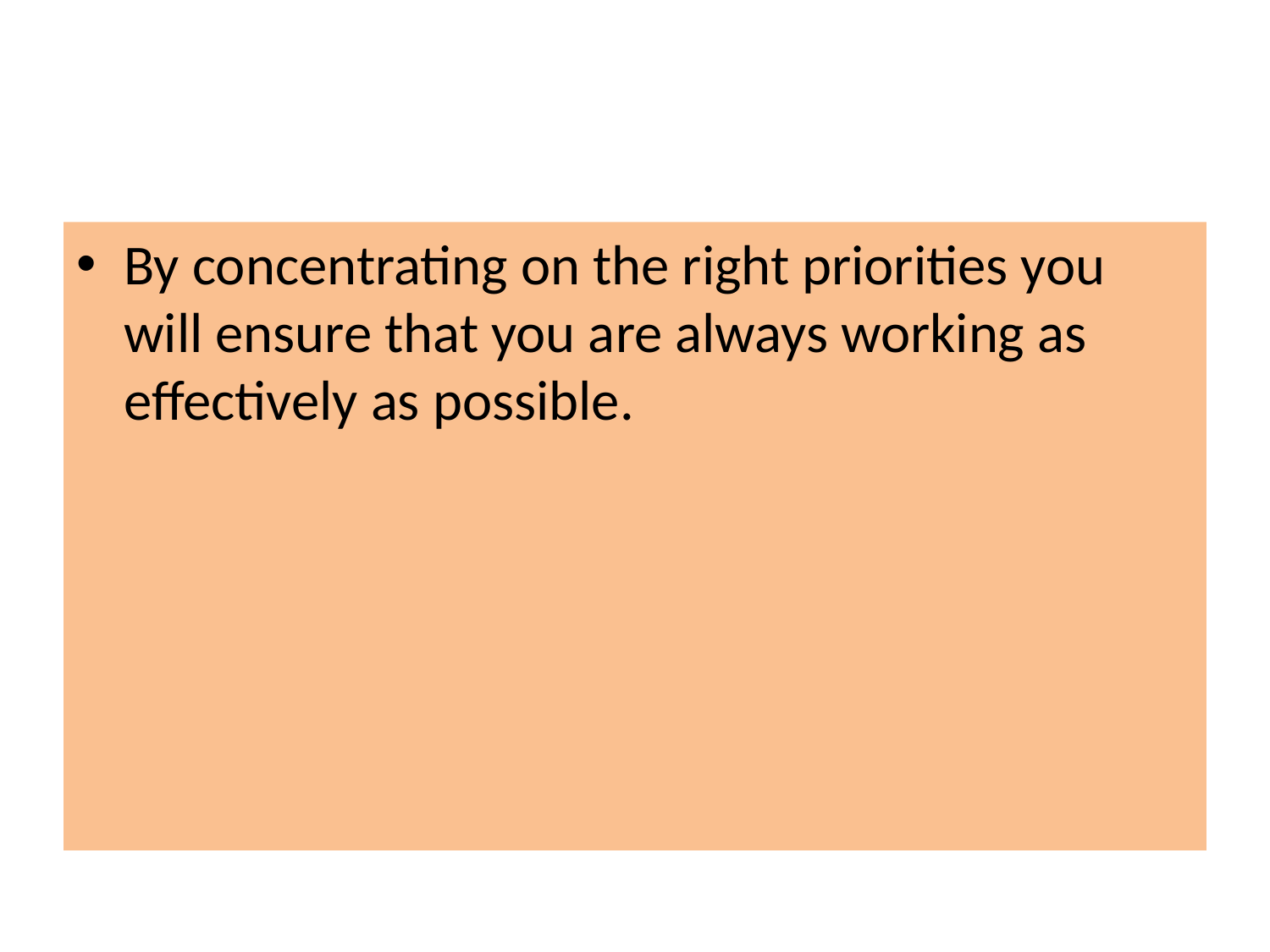

#
By concentrating on the right priorities you will ensure that you are always working as effectively as possible.